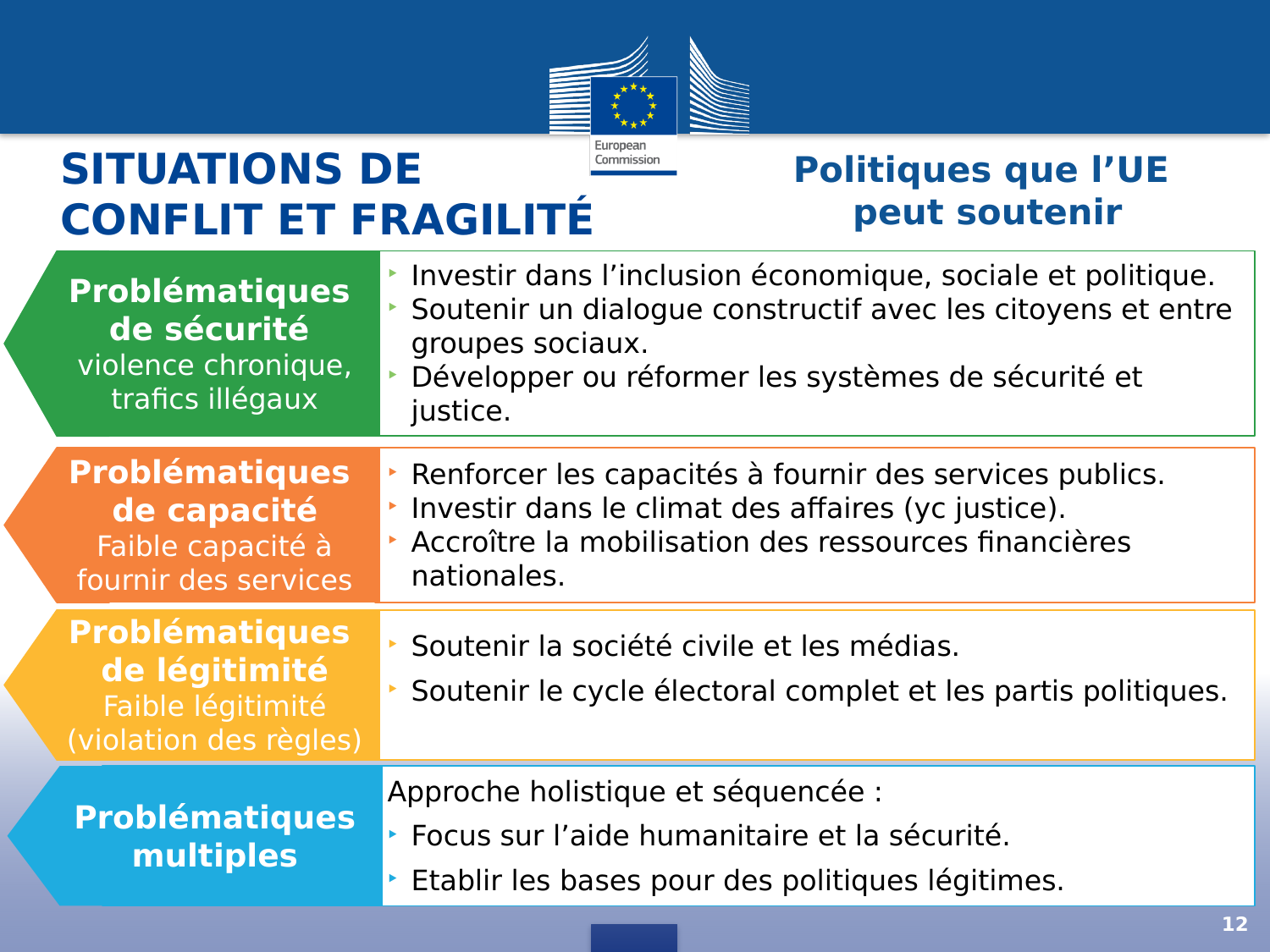

Politiques que l’UE
peut soutenir
# Situations de conflit et fragilité

Investir dans l’inclusion économique, sociale et politique.
Soutenir un dialogue constructif avec les citoyens et entre groupes sociaux.
Développer ou réformer les systèmes de sécurité et justice.
Problématiques
de sécurité
violence chronique, trafics illégaux
Problématiques
de capacité
Faible capacité à fournir des services

Renforcer les capacités à fournir des services publics.
Investir dans le climat des affaires (yc justice).
Accroître la mobilisation des ressources financières nationales.
Problématiques
de légitimité
Faible légitimité (violation des règles)

Soutenir la société civile et les médias.
Soutenir le cycle électoral complet et les partis politiques.

Approche holistique et séquencée :
Focus sur l’aide humanitaire et la sécurité.
Etablir les bases pour des politiques légitimes.
Problématiques multiples
12